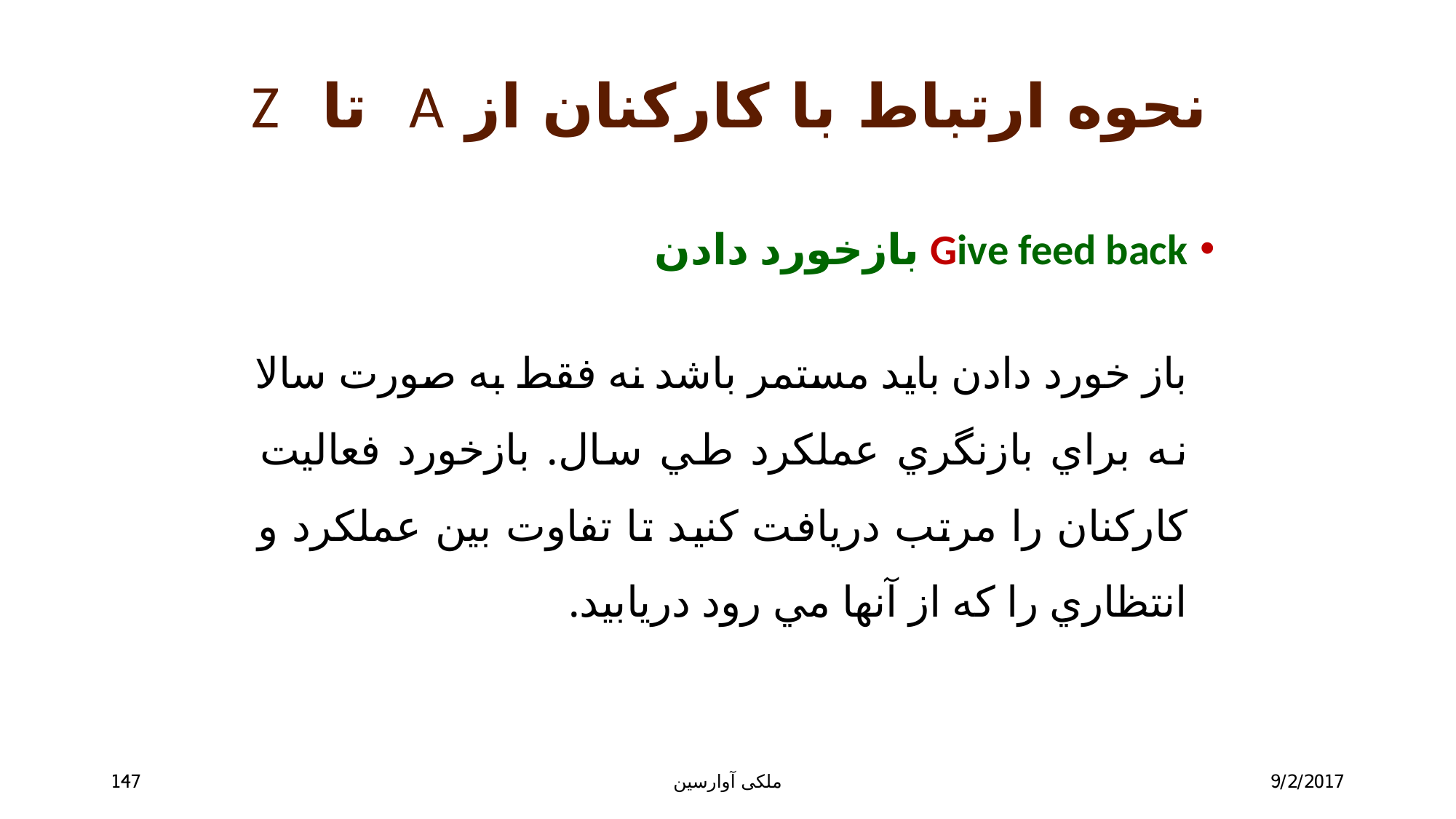

# نحوه ارتباط با کارکنان از A  تا  Z
Give feed back بازخورد دادن
باز خورد دادن بايد مستمر باشد نه فقط به صورت سالا نه براي بازنگري عملکرد طي سال. بازخورد فعاليت کارکنان را مرتب دريافت کنيد تا تفاوت بين عملکرد و انتظاري را که از آنها مي رود دريابيد.
147
ملکی آوارسین
9/2/2017